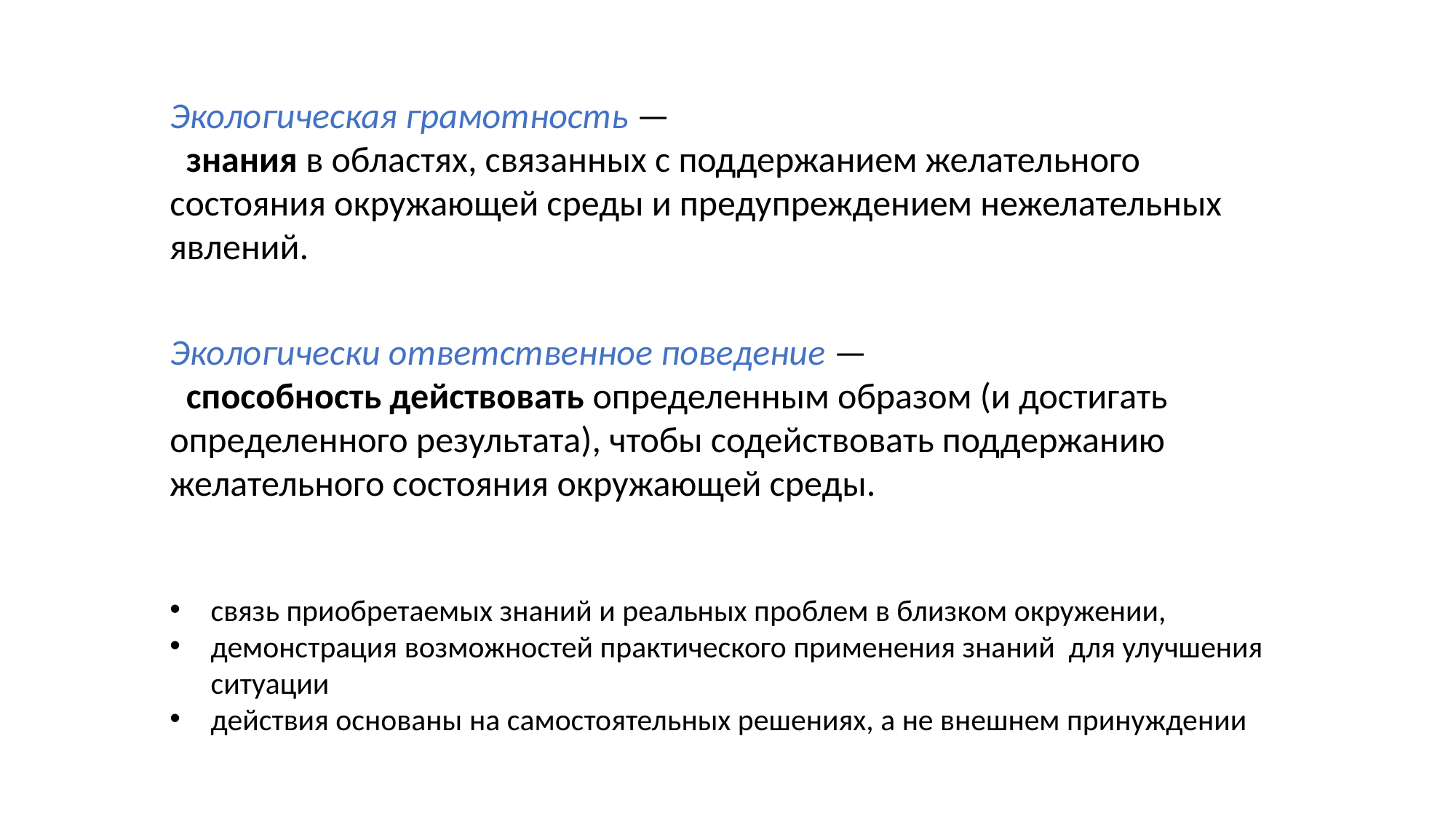

Экологическая грамотность —
  знания в областях, связанных с поддержанием желательного состояния окружающей среды и предупреждением нежелательных явлений.

Экологически ответственное поведение —
  способность действовать определенным образом (и достигать определенного результата), чтобы содействовать поддержанию желательного состояния окружающей среды.

связь приобретаемых знаний и реальных проблем в близком окружении,
демонстрация возможностей практического применения знаний  для улучшения ситуации
действия основаны на самостоятельных решениях, а не внешнем принуждении